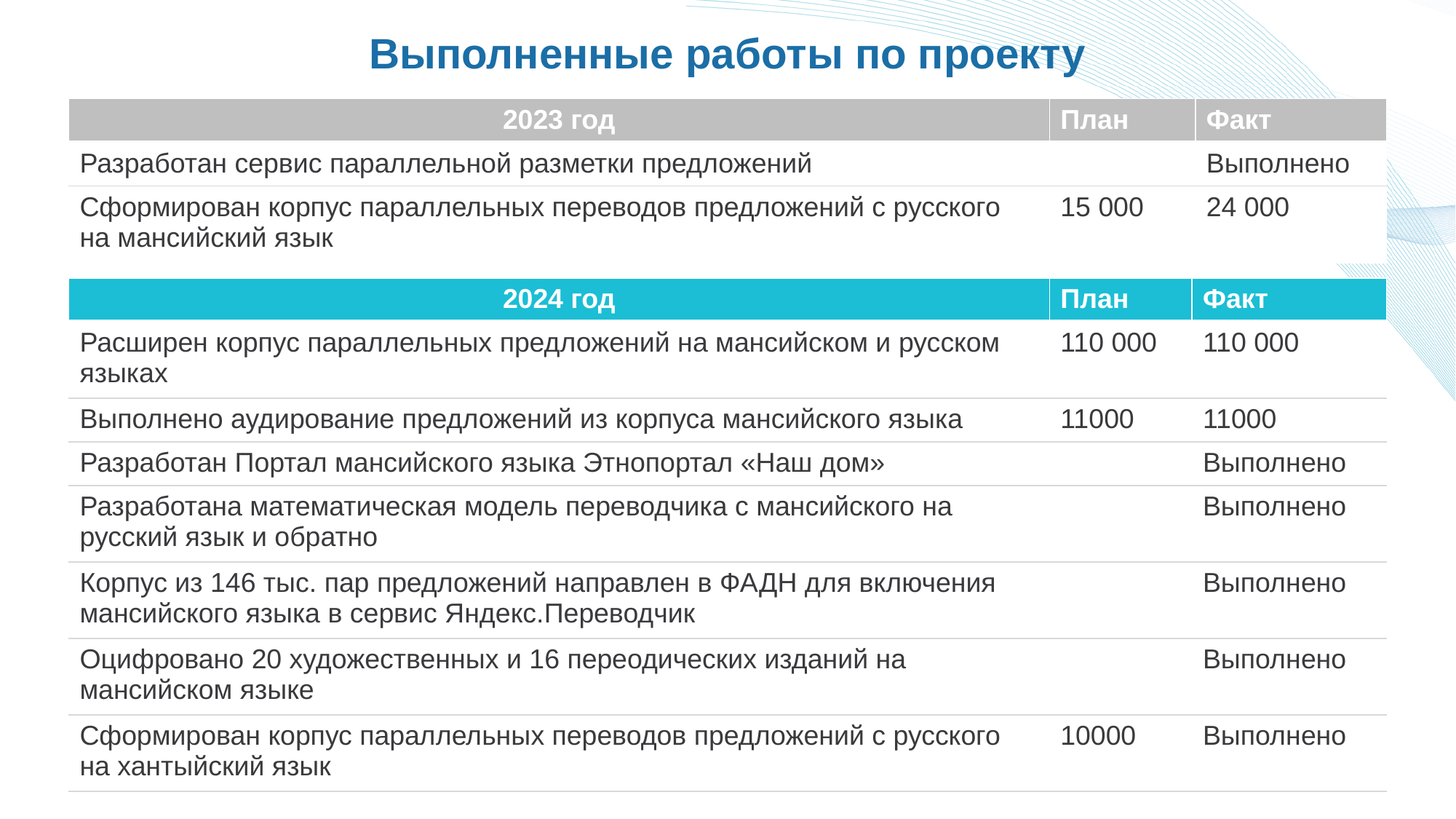

Выполненные работы по проекту
| 2023 год | План | Факт |
| --- | --- | --- |
| Разработан сервис параллельной разметки предложений |  | Выполнено |
| Сформирован корпус параллельных переводов предложений с русского на мансийский язык | 15 000 | 24 000 |
| 2024 год | План | Факт |
| --- | --- | --- |
| Расширен корпус параллельных предложений на мансийском и русском языках | 110 000 | 110 000 |
| Выполнено аудирование предложений из корпуса мансийского языка | 11000 | 11000 |
| Разработан Портал мансийского языка Этнопортал «Наш дом» |  | Выполнено |
| Разработана математическая модель переводчика с мансийского на русский язык и обратно |  | Выполнено |
| Корпус из 146 тыс. пар предложений направлен в ФАДН для включения мансийского языка в сервис Яндекс.Переводчик |  | Выполнено |
| Оцифровано 20 художественных и 16 переодических изданий на мансийском языке |  | Выполнено |
| Сформирован корпус параллельных переводов предложений с русского на хантыйский язык | 10000 | Выполнено |